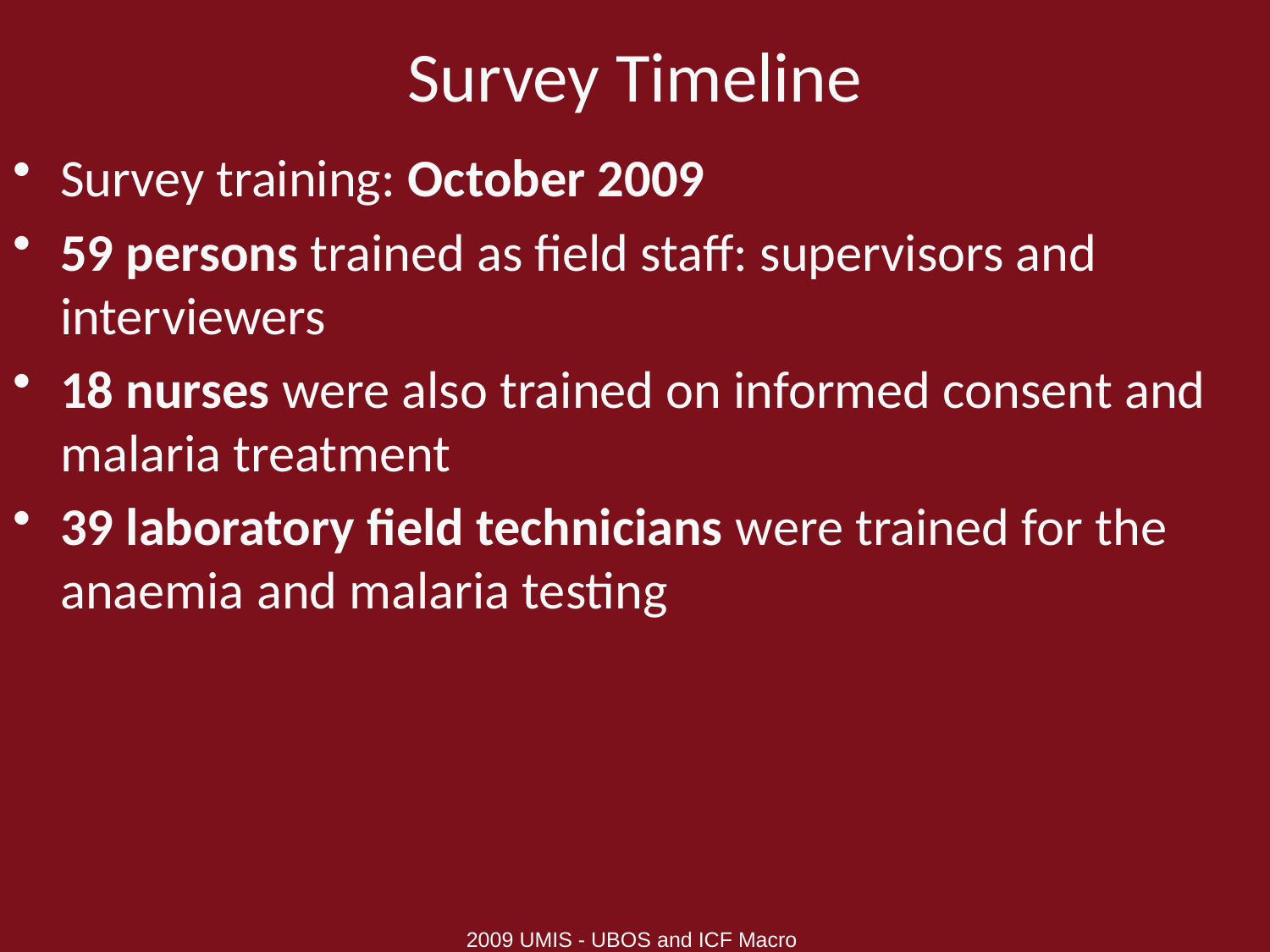

# Survey Timeline
Survey training: October 2009
59 persons trained as field staff: supervisors and interviewers
18 nurses were also trained on informed consent and malaria treatment
39 laboratory field technicians were trained for the anaemia and malaria testing

2009 UMIS - UBOS and ICF Macro